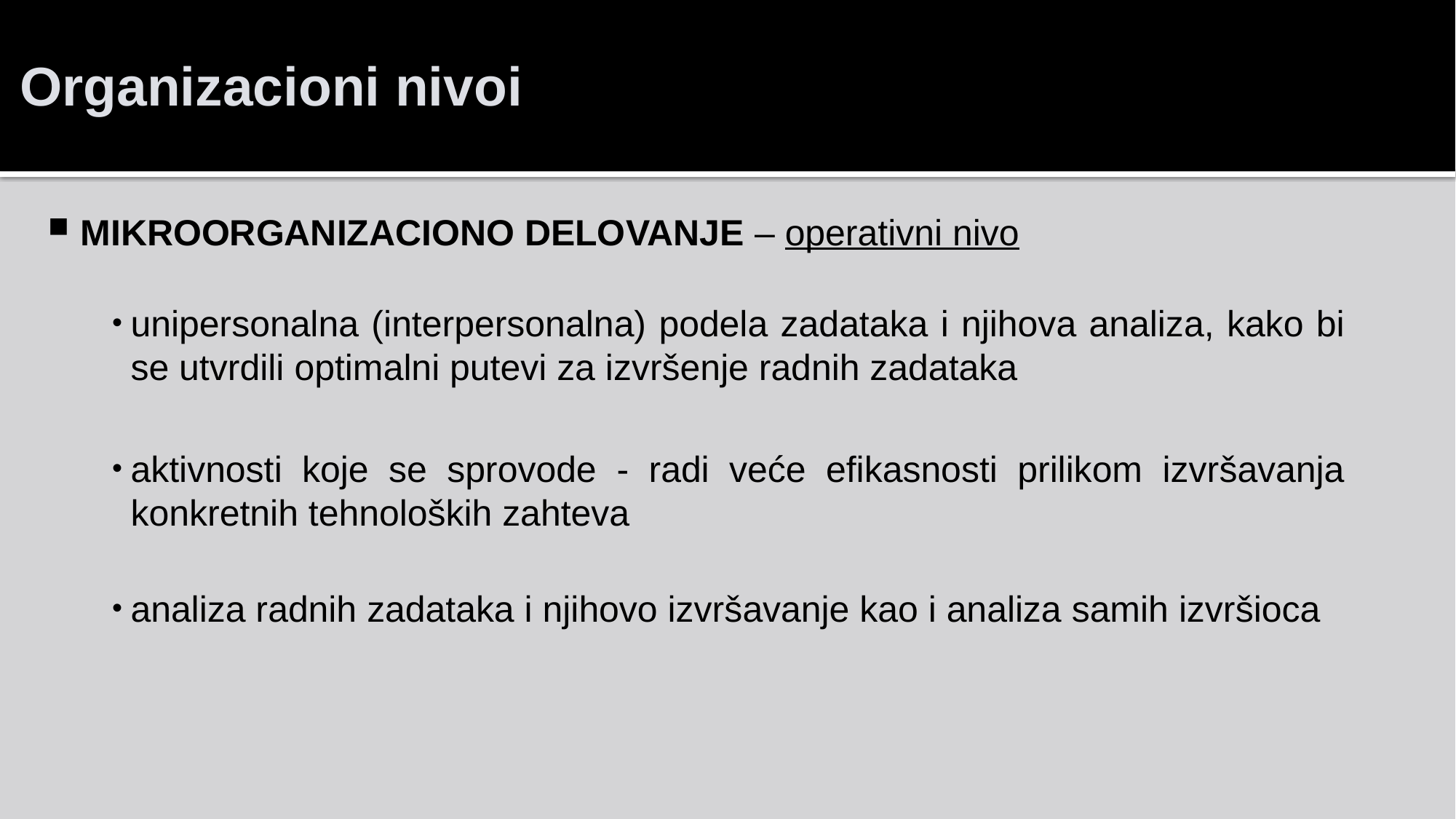

# Organizacioni nivoi

MIKROORGANIZACIONO DELOVANJE – operativni nivo

unipersonalna (interpersonalna) podela zadataka i njihova analiza, kako bi se utvrdili optimalni putevi za izvršenje radnih zadataka

aktivnosti koje se sprovode - radi veće efikasnosti prilikom izvršavanja konkretnih tehnoloških zahteva

analiza radnih zadataka i njihovo izvršavanje kao i analiza samih izvršioca